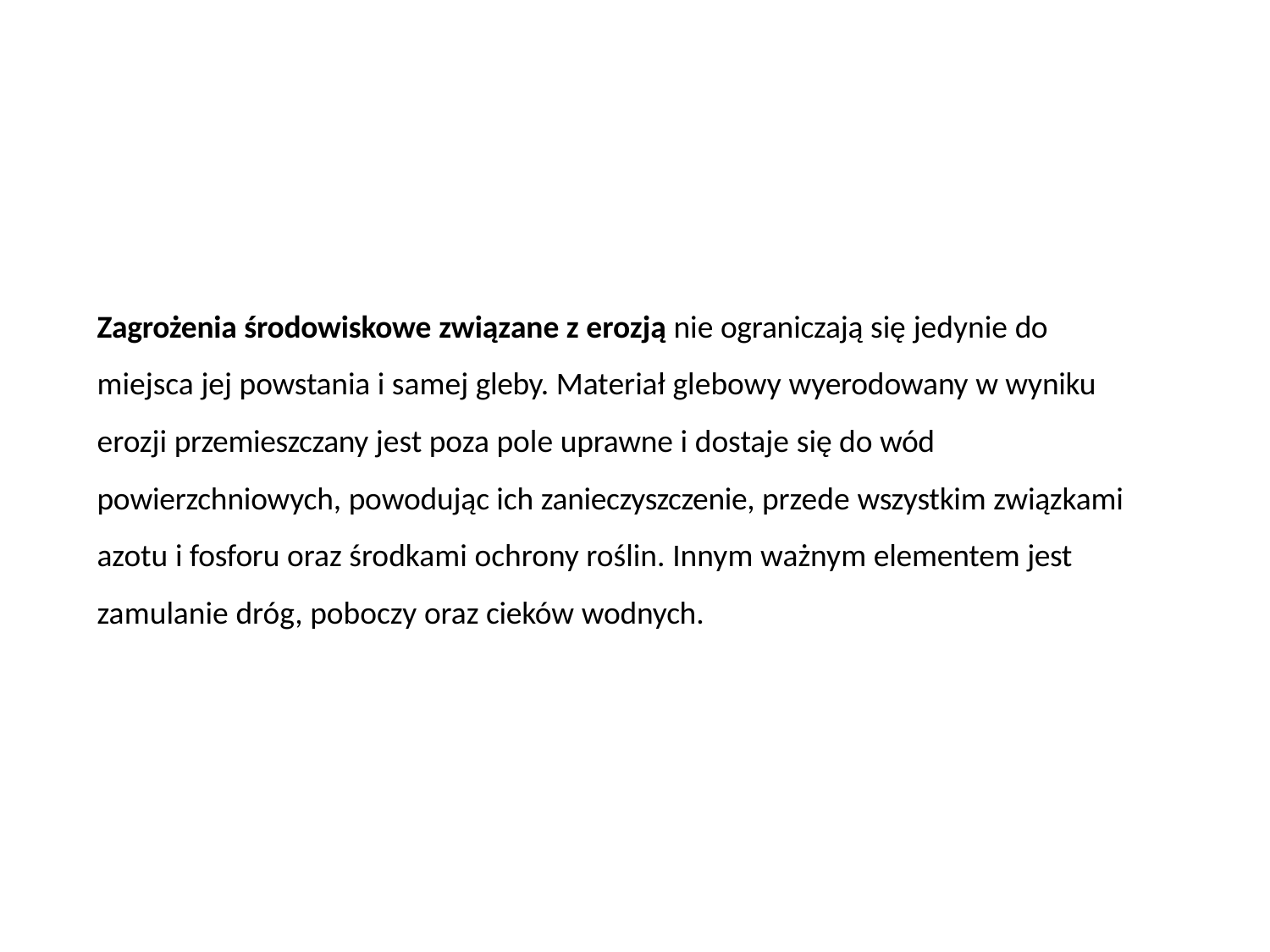

Zagrożenia środowiskowe związane z erozją nie ograniczają się jedynie do
miejsca jej powstania i samej gleby. Materiał glebowy wyerodowany w wyniku
erozji przemieszczany jest poza pole uprawne i dostaje się do wód
powierzchniowych, powodując ich zanieczyszczenie, przede wszystkim związkami azotu i fosforu oraz środkami ochrony roślin. Innym ważnym elementem jest zamulanie dróg, poboczy oraz cieków wodnych.